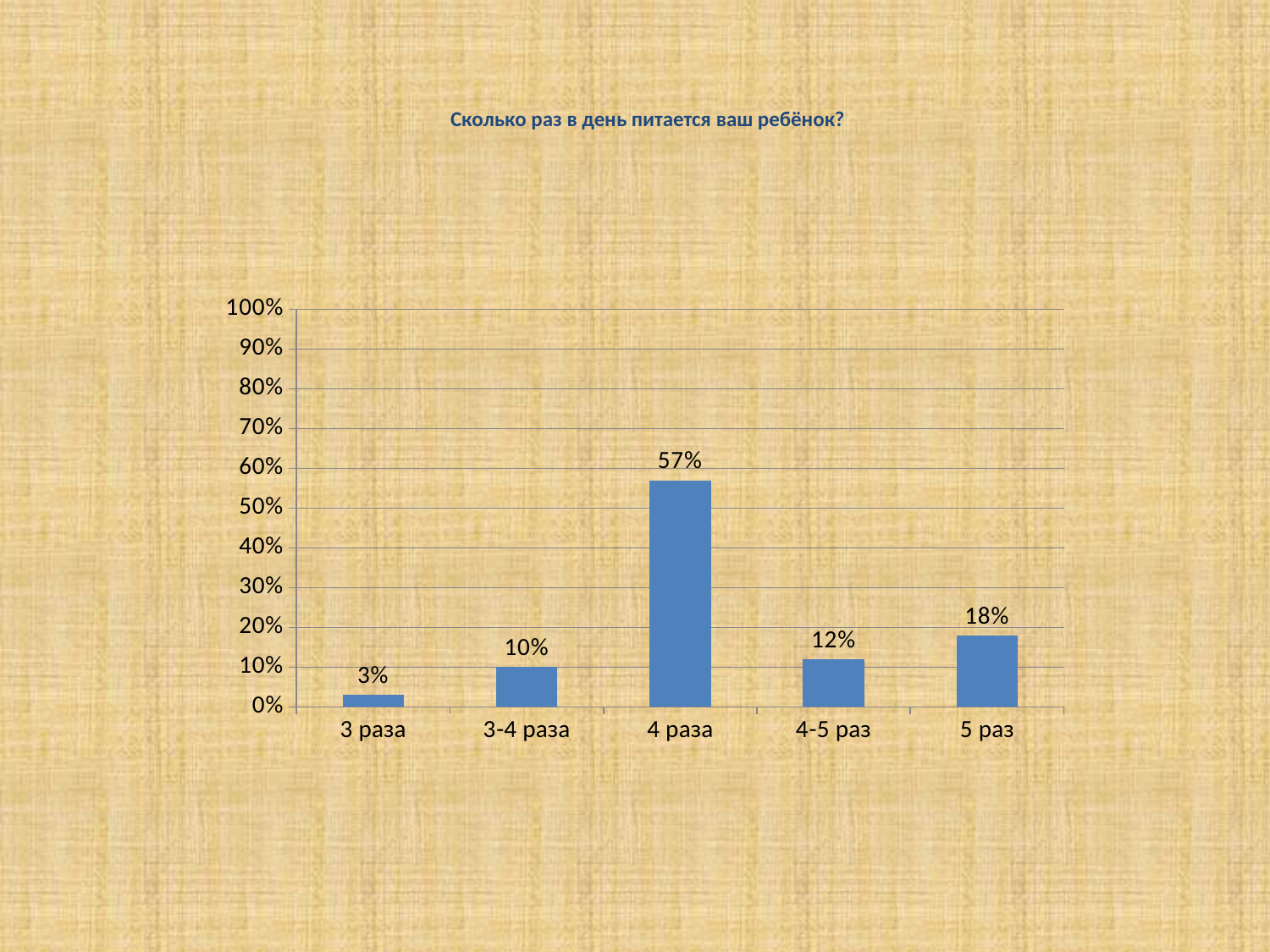

# Сколько раз в день питается ваш ребёнок?

### Chart

| Category | Ряд 1 |
|---|---|
| 3 раза | 0.030000000000000002 |
| 3-4 раза | 0.1 |
| 4 раза | 0.57 |
| 4-5 раз | 0.12000000000000002 |
| 5 раз | 0.18000000000000005 |